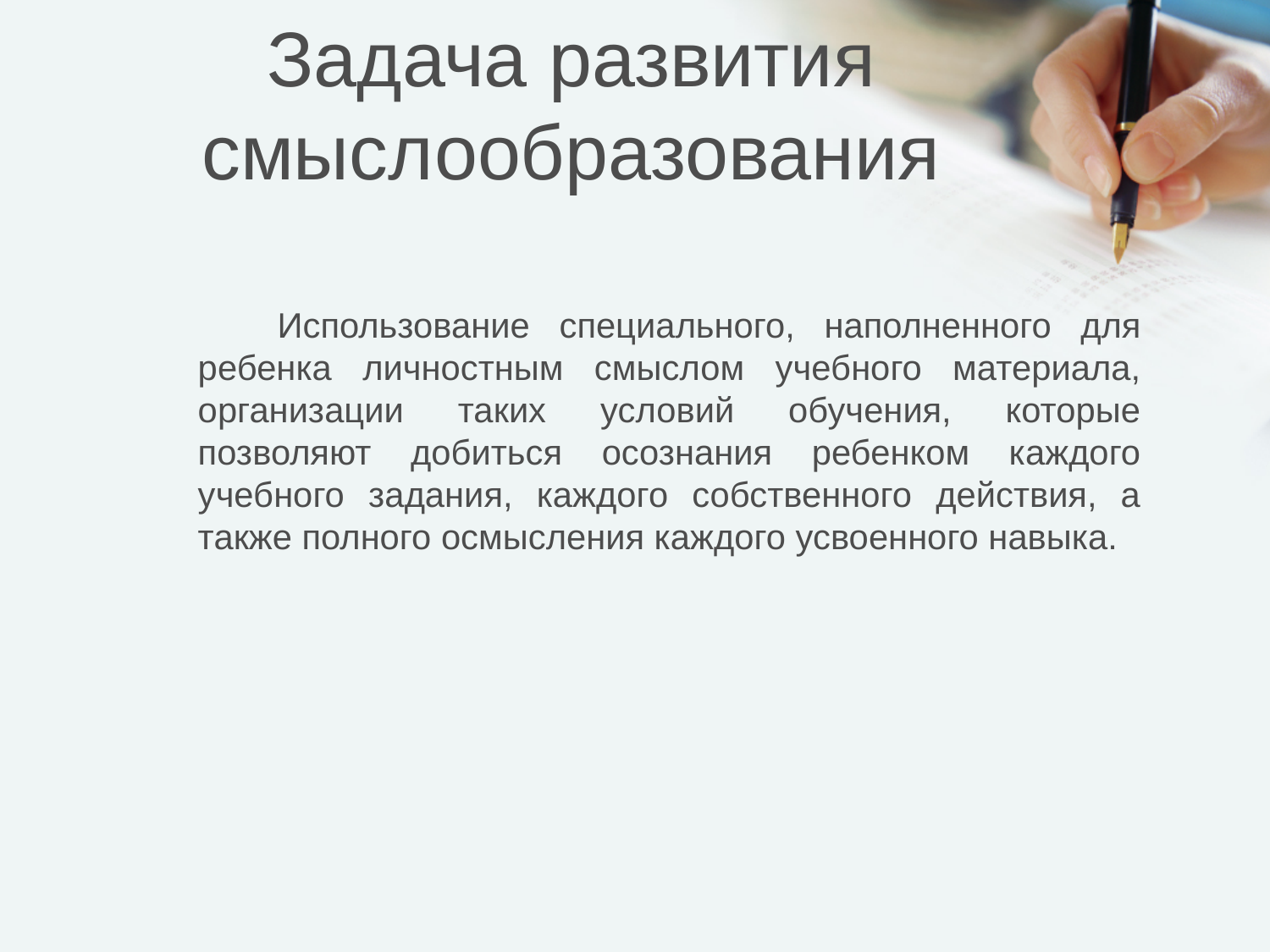

# Задача развития смыслообразования
     Использование специального, наполненного для ребенка личностным смыслом учебного материала, организации таких условий обучения, которые позволяют добиться осознания ребенком каждого учебного задания, каждого собственного действия, а также полного осмысления каждого усвоенного навыка.